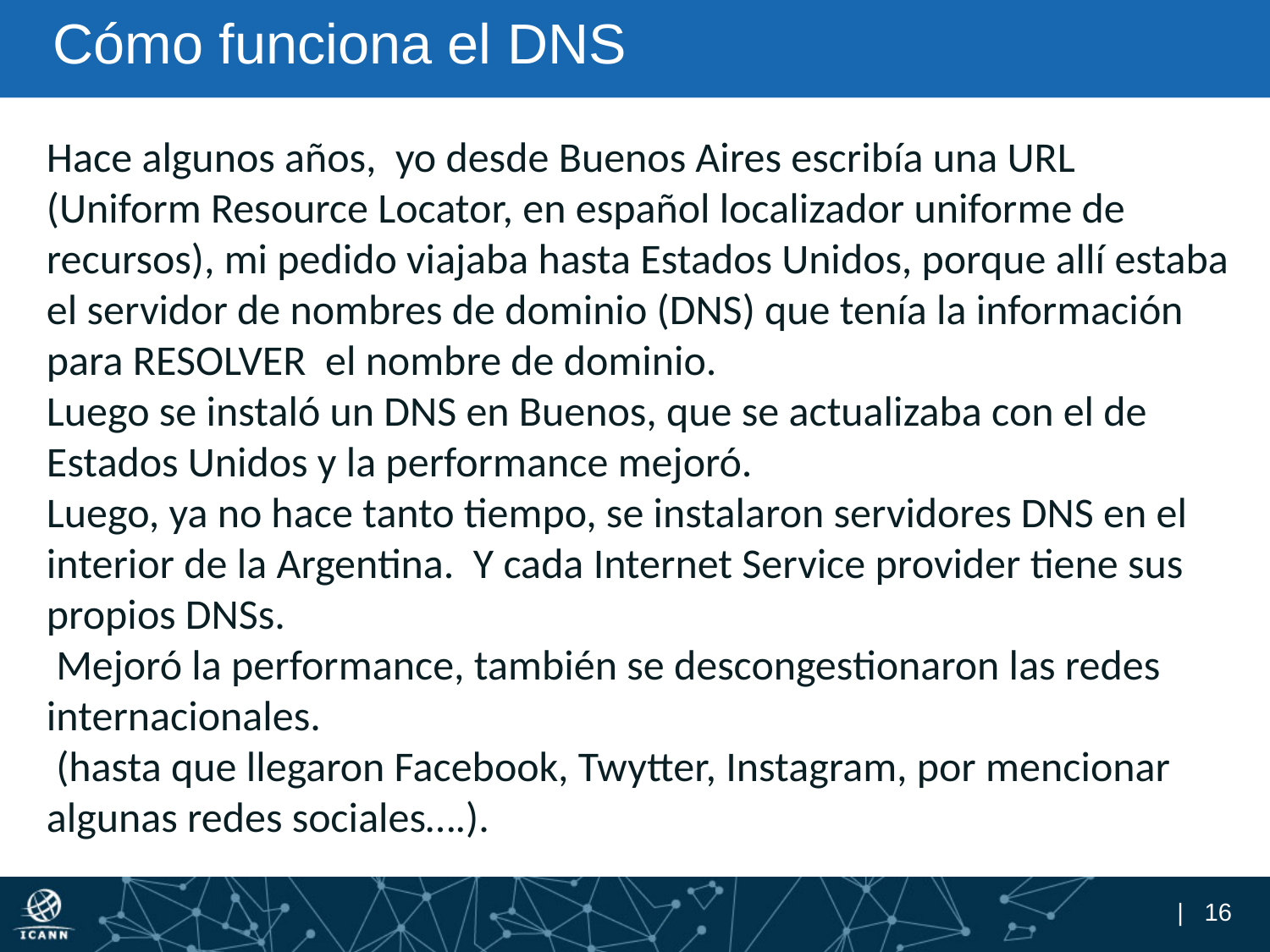

# Cómo funciona el DNS
Hace algunos años,  yo desde Buenos Aires escribía una URL (Uniform Resource Locator, en español localizador uniforme de recursos), mi pedido viajaba hasta Estados Unidos, porque allí estaba el servidor de nombres de dominio (DNS) que tenía la información para RESOLVER  el nombre de dominio.
Luego se instaló un DNS en Buenos, que se actualizaba con el de Estados Unidos y la performance mejoró.
Luego, ya no hace tanto tiempo, se instalaron servidores DNS en el interior de la Argentina.  Y cada Internet Service provider tiene sus propios DNSs.
 Mejoró la performance, también se descongestionaron las redes internacionales.
 (hasta que llegaron Facebook, Twytter, Instagram, por mencionar algunas redes sociales….).